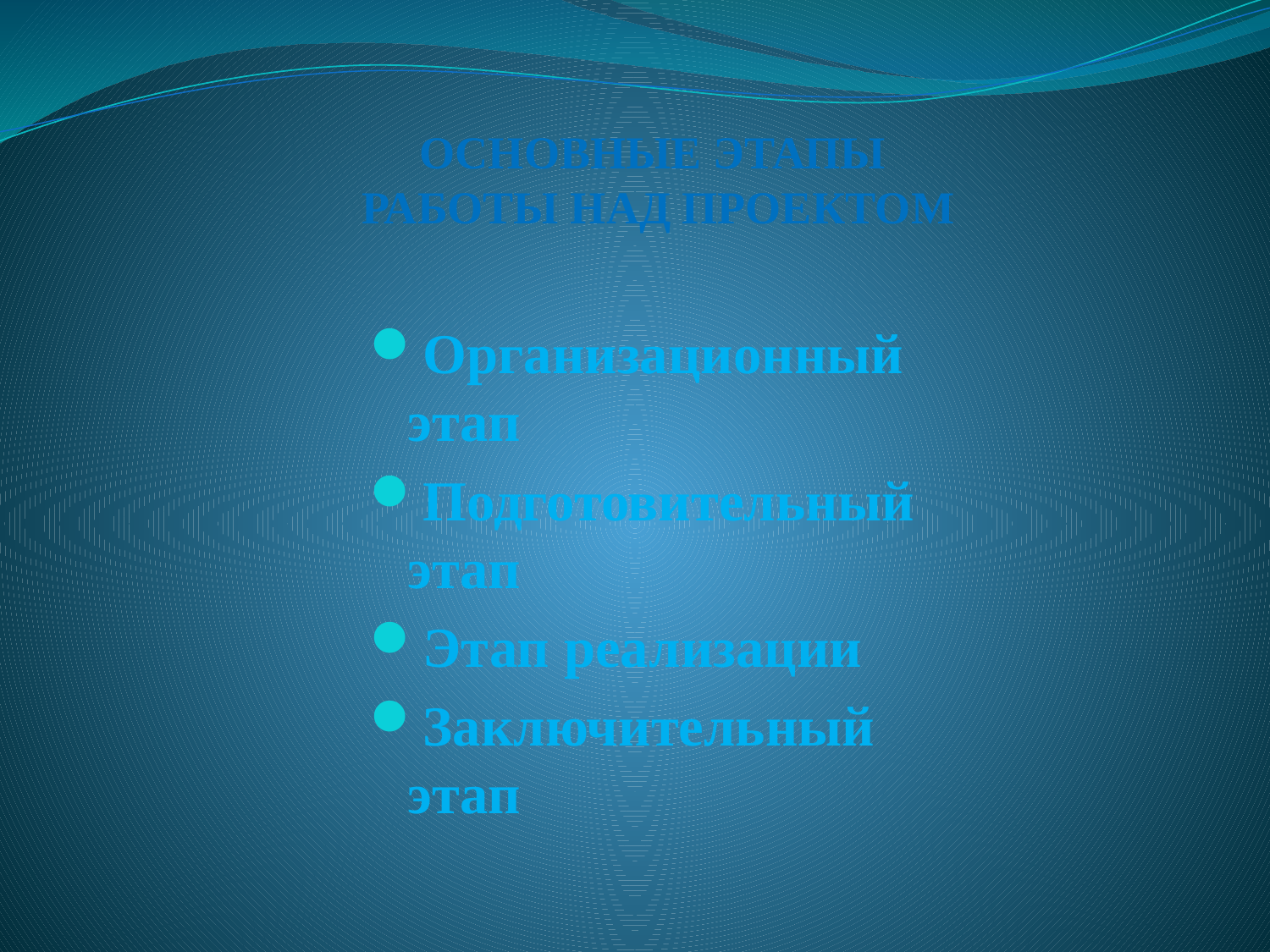

# ОСНОВНЫЕ ЭТАПЫ РАБОТЫ НАД ПРОЕКТОМ
Организационный этап
Подготовительный этап
Этап реализации
Заключительный этап